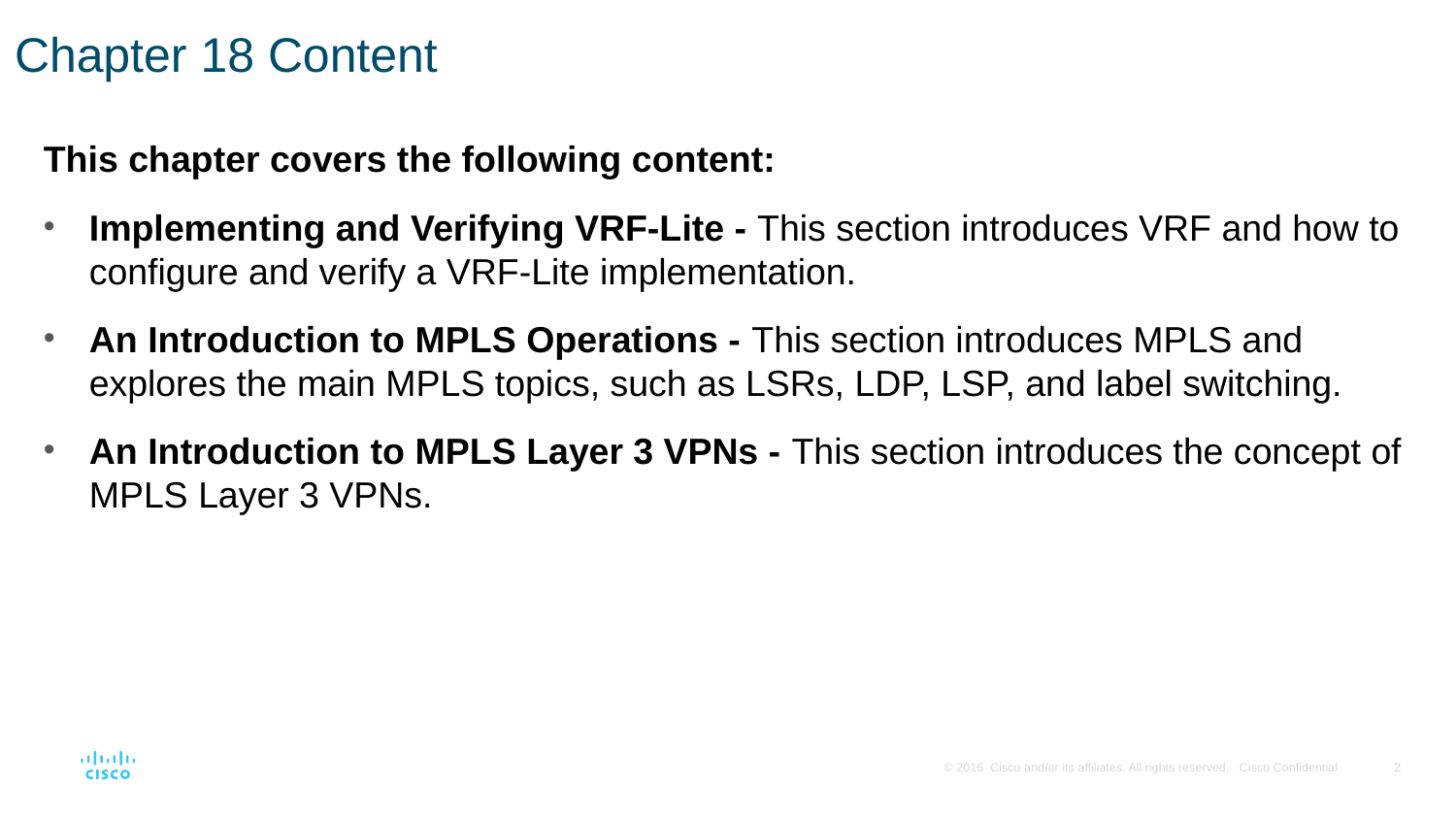

# Chapter 18 Content
This chapter covers the following content:
Implementing and Verifying VRF-Lite - This section introduces VRF and how to configure and verify a VRF-Lite implementation.
An Introduction to MPLS Operations - This section introduces MPLS and explores the main MPLS topics, such as LSRs, LDP, LSP, and label switching.
An Introduction to MPLS Layer 3 VPNs - This section introduces the concept of MPLS Layer 3 VPNs.